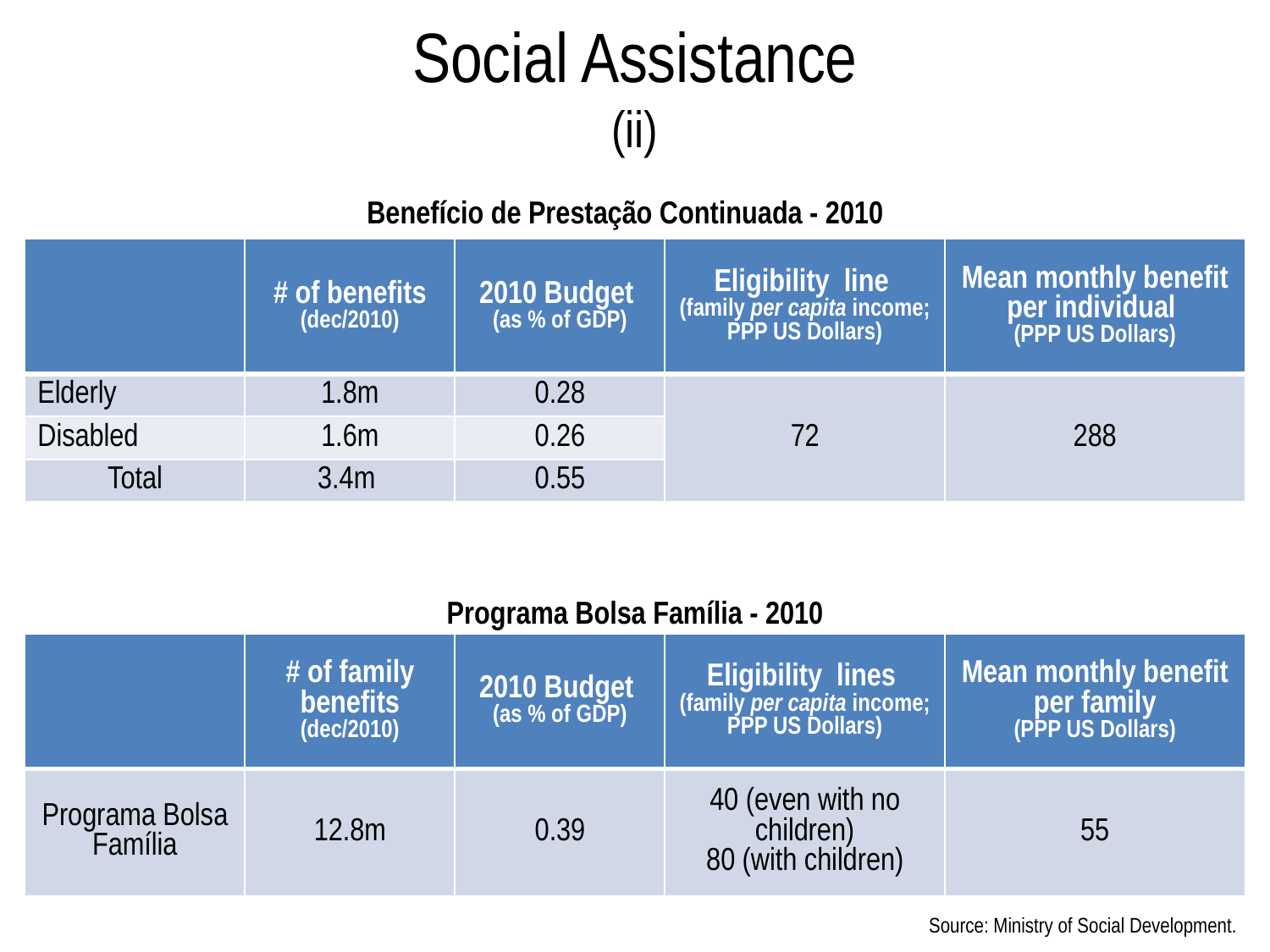

Social Assistance
(ii)
Benefício de Prestação Continuada - 2010
|  | # of benefits (dec/2010) | 2010 Budget (as % of GDP) | Eligibility line (family per capita income; PPP US Dollars) | Mean monthly benefit per individual (PPP US Dollars) |
| --- | --- | --- | --- | --- |
| Elderly | 1.8m | 0.28 | 72 | 288 |
| Disabled | 1.6m | 0.26 |  |  |
| Total | 3.4m | 0.55 |  |  |
Programa Bolsa Família - 2010
|  | # of family benefits (dec/2010) | 2010 Budget (as % of GDP) | Eligibility lines (family per capita income; PPP US Dollars) | Mean monthly benefit per family (PPP US Dollars) |
| --- | --- | --- | --- | --- |
| Programa Bolsa Família | 12.8m | 0.39 | 40 (even with no children) 80 (with children) | 55 |
Source: Ministry of Social Development.
Source: Ministry of Social Development.